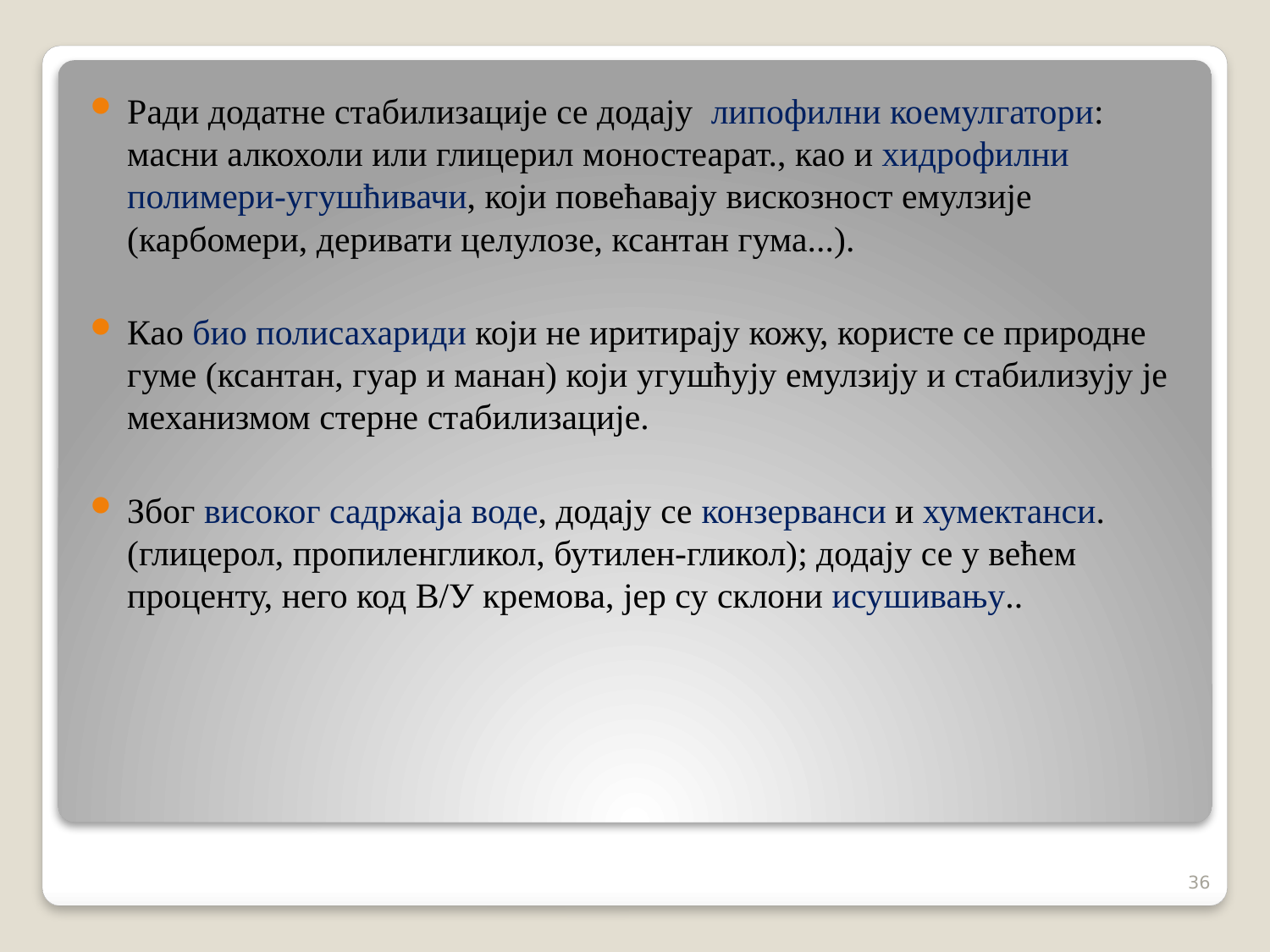

Ради додатне стабилизације се додају  липофилни коемулгатори: масни алкохоли или глицерил моностеарат., као и хидрофилни полимери-угушћивачи, који повећавају вискозност емулзије (карбомери, деривати целулозе, ксантан гума...).

Као био полисахариди који не иритирају кожу, користе се природне гуме (ксантан, гуар и манан) који угушћују емулзију и стабилизују је механизмом стерне стабилизације.

Због високог садржаја воде, додају се конзерванси и хумектанси. (глицерол, пропиленгликол, бутилен-гликол); додају се у већем проценту, него код В/У кремова, јер су склони исушивању..

36